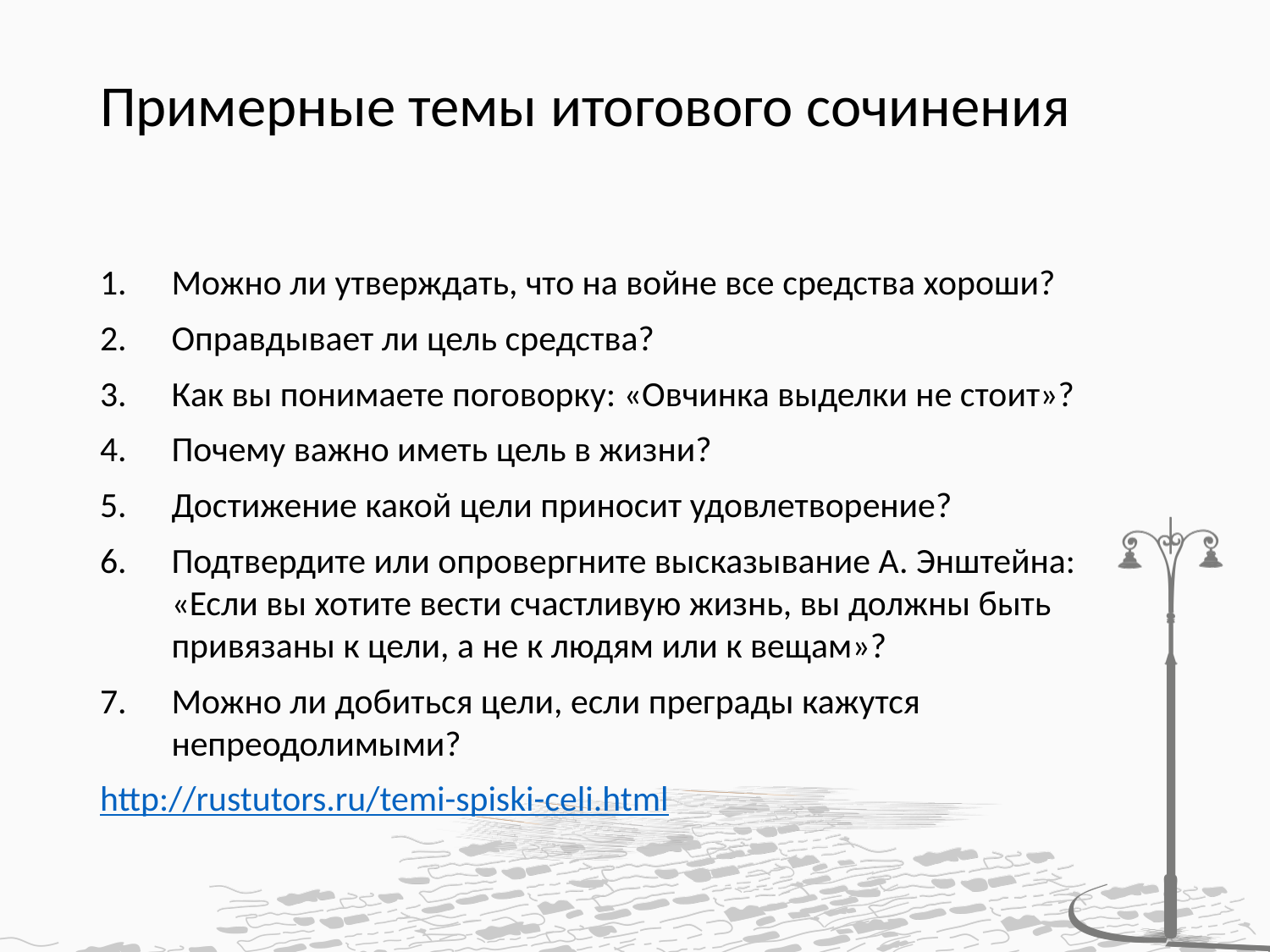

# Примерные темы итогового сочинения
Можно ли утверждать, что на войне все средства хороши?
Оправдывает ли цель средства?
Как вы понимаете поговорку: «Овчинка выделки не стоит»?
Почему важно иметь цель в жизни?
Достижение какой цели приносит удовлетворение?
Подтвердите или опровергните высказывание А. Энштейна: «Если вы хотите вести счастливую жизнь, вы должны быть привязаны к цели, а не к людям или к вещам»?
Можно ли добиться цели, если преграды кажутся непреодолимыми?
http://rustutors.ru/temi-spiski-celi.html